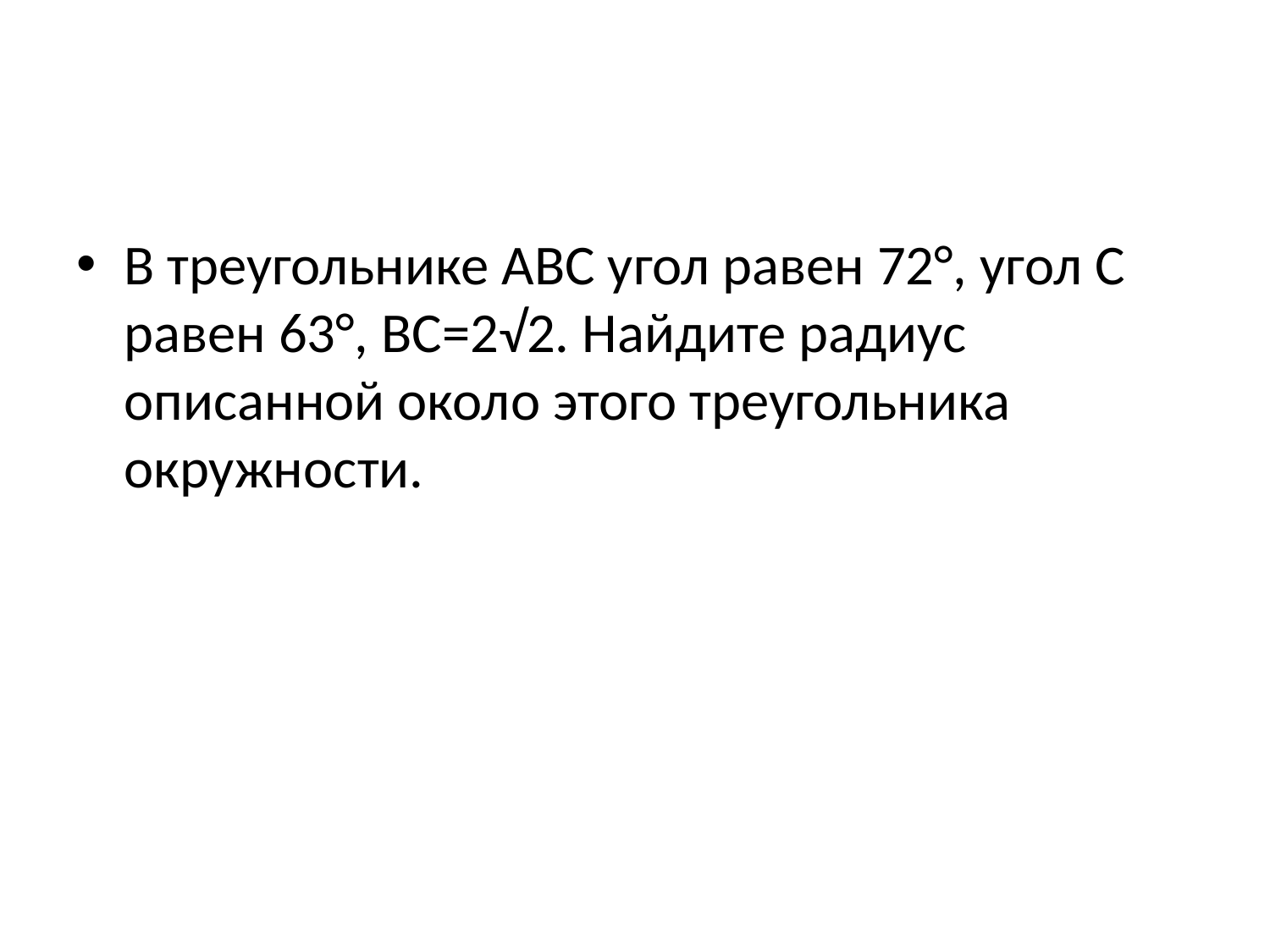

#
В треугольнике ABC угол равен 72°, угол C равен 63°, ВС=2√2. Найдите радиус описанной около этого треугольника окружности.